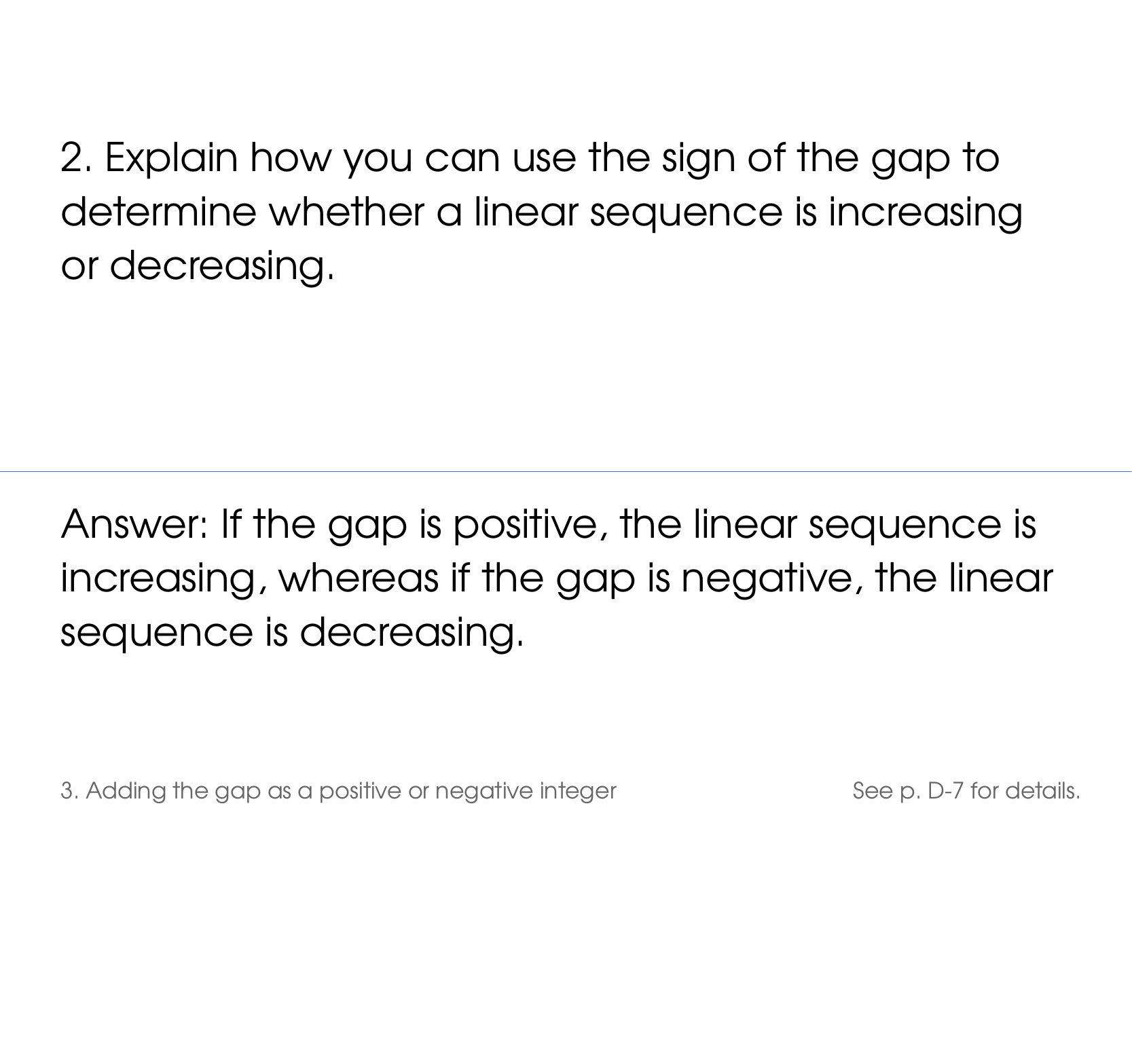

2. Explain how you can use the sign of the gap to determine whether a linear sequence is increasing or decreasing.
Answer: If the gap is positive, the linear sequence is increasing, whereas if the gap is negative, the linear sequence is decreasing.
3. Adding the gap as a positive or negative integer
See p. D-7 for details.